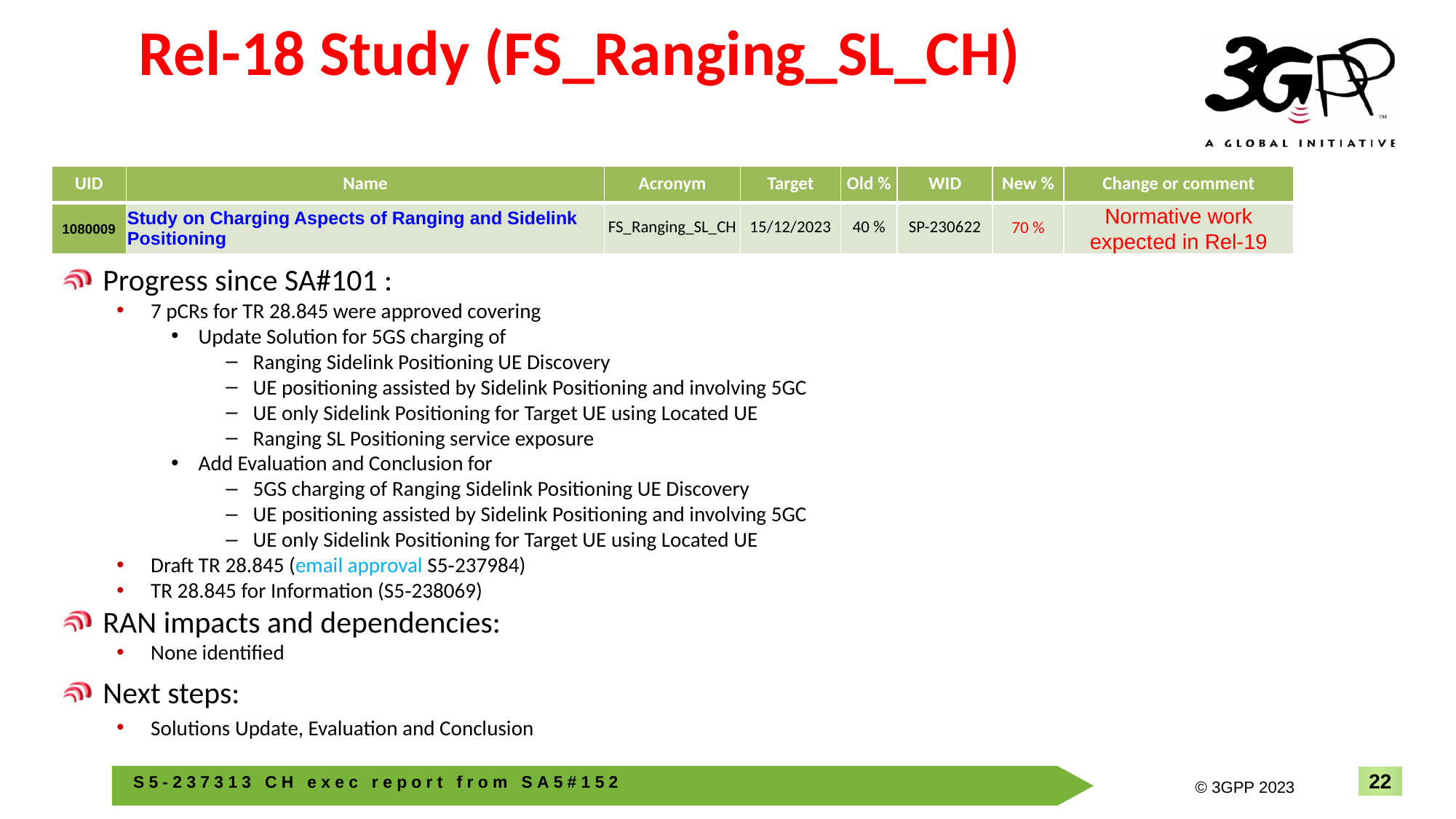

# Rel-18 Study (FS_Ranging_SL_CH)
| UID | Name | Acronym | Target | Old % | WID | New % | Change or comment |
| --- | --- | --- | --- | --- | --- | --- | --- |
| 1080009 | Study on Charging Aspects of Ranging and Sidelink Positioning | FS\_Ranging\_SL\_CH | 15/12/2023 | 40 % | SP-230622 | 70 % | Normative work expected in Rel-19 |
Progress since SA#101 :
7 pCRs for TR 28.845 were approved covering
Update Solution for 5GS charging of
Ranging Sidelink Positioning UE Discovery
UE positioning assisted by Sidelink Positioning and involving 5GC
UE only Sidelink Positioning for Target UE using Located UE
Ranging SL Positioning service exposure
Add Evaluation and Conclusion for
5GS charging of Ranging Sidelink Positioning UE Discovery
UE positioning assisted by Sidelink Positioning and involving 5GC
UE only Sidelink Positioning for Target UE using Located UE
Draft TR 28.845 (email approval S5‑237984)
TR 28.845 for Information (S5‑238069)
RAN impacts and dependencies:
None identified
Next steps:
Solutions Update, Evaluation and Conclusion